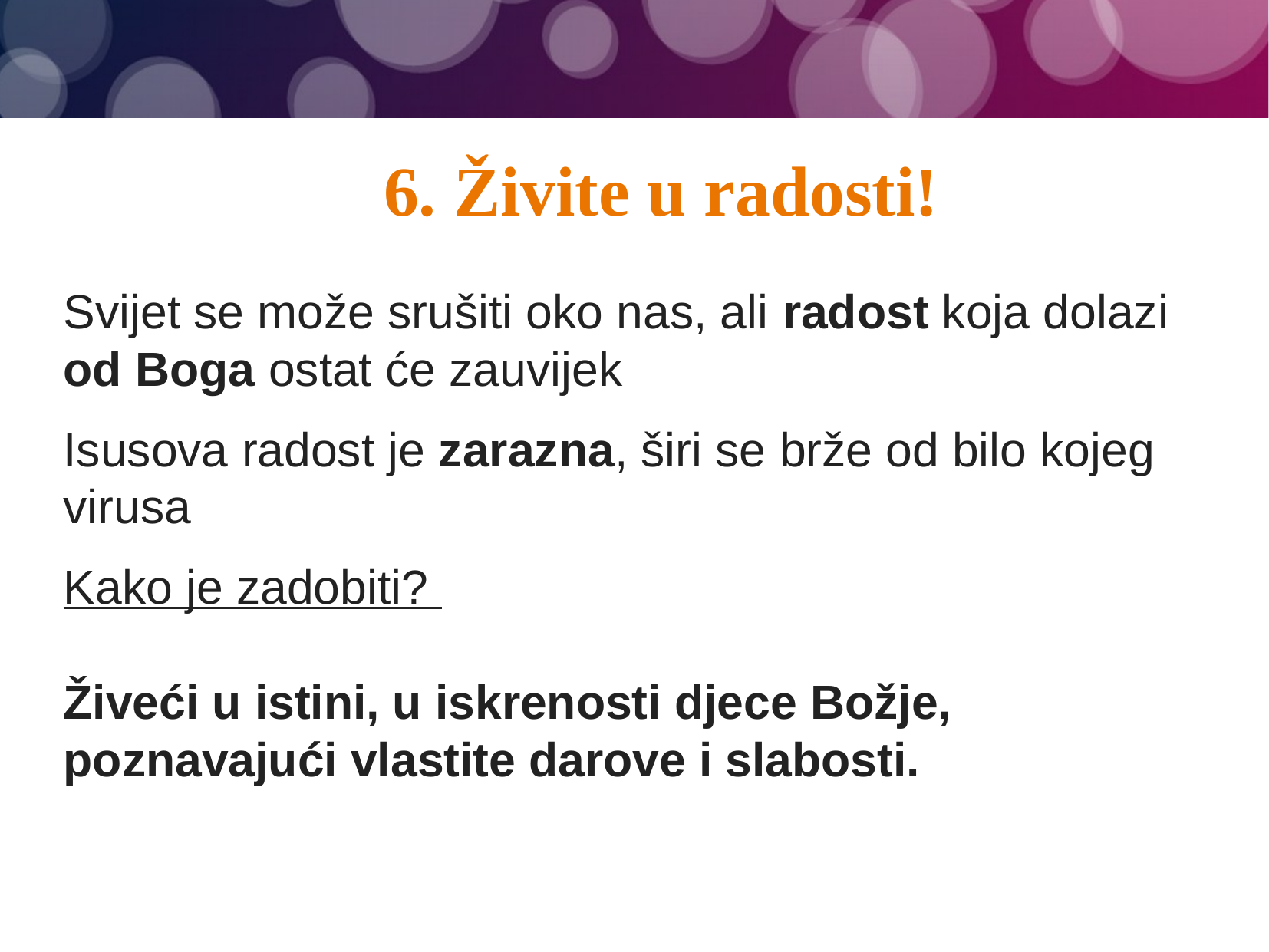

# 6. Živite u radosti!
Svijet se može srušiti oko nas, ali radost koja dolazi od Boga ostat će zauvijek
Isusova radost je zarazna, širi se brže od bilo kojeg virusa
Kako je zadobiti?
Živeći u istini, u iskrenosti djece Božje, poznavajući vlastite darove i slabosti.